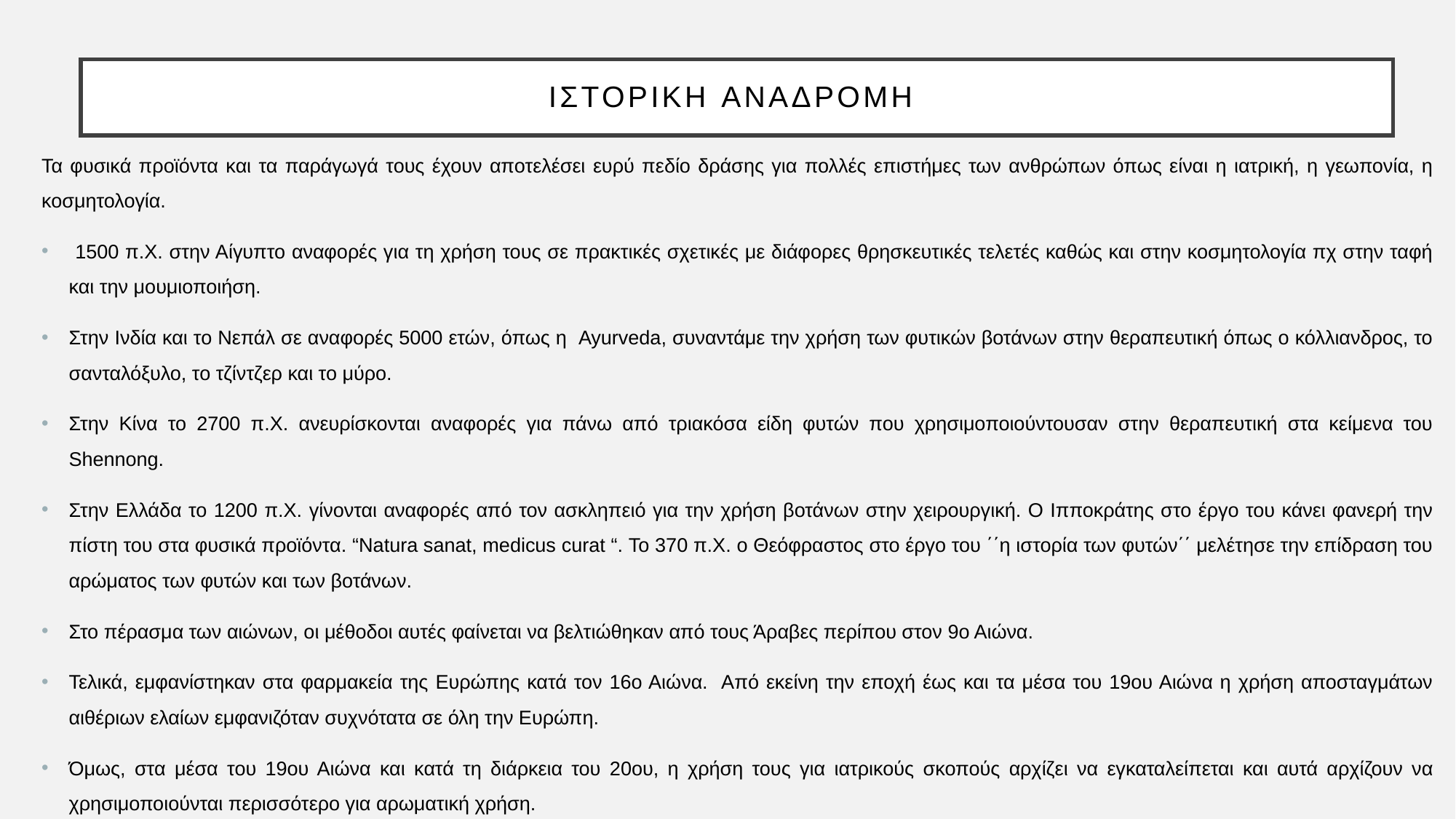

# ΙΣΤΟΡΙΚΗ ΑΝΑΔΡΟΜΗ
Τα φυσικά προϊόντα και τα παράγωγά τους έχουν αποτελέσει ευρύ πεδίο δράσης για πολλές επιστήμες των ανθρώπων όπως είναι η ιατρική, η γεωπονία, η κοσμητολογία.
 1500 π.Χ. στην Αίγυπτο αναφορές για τη χρήση τους σε πρακτικές σχετικές με διάφορες θρησκευτικές τελετές καθώς και στην κοσμητολογία πχ στην ταφή και την μουμιοποιήση.
Στην Ινδία και το Νεπάλ σε αναφορές 5000 ετών, όπως η  Ayurveda, συναντάμε την χρήση των φυτικών βοτάνων στην θεραπευτική όπως ο κόλλιανδρος, το σανταλόξυλο, το τζίντζερ και το μύρο.
Στην Κίνα το 2700 π.Χ. ανευρίσκονται αναφορές για πάνω από τριακόσα είδη φυτών που χρησιμοποιούντουσαν στην θεραπευτική στα κείμενα του Shennong.
Στην Ελλάδα το 1200 π.Χ. γίνονται αναφορές από τον ασκληπειό για την χρήση βοτάνων στην χειρουργική. Ο Ιπποκράτης στο έργο του κάνει φανερή την πίστη του στα φυσικά προϊόντα. “Natura sanat, medicus curat “. Το 370 π.Χ. ο Θεόφραστος στο έργο του ΄΄η ιστορία των φυτών΄΄ μελέτησε την επίδραση του αρώματος των φυτών και των βοτάνων.
Στο πέρασμα των αιώνων, οι μέθοδοι αυτές φαίνεται να βελτιώθηκαν από τους Άραβες περίπου στον 9ο Αιώνα.
Τελικά, εμφανίστηκαν στα φαρμακεία της Ευρώπης κατά τον 16ο Αιώνα.  Από εκείνη την εποχή έως και τα μέσα του 19ου Αιώνα η χρήση αποσταγμάτων αιθέριων ελαίων εμφανιζόταν συχνότατα σε όλη την Ευρώπη.
Όμως, στα μέσα του 19ου Αιώνα και κατά τη διάρκεια του 20ου, η χρήση τους για ιατρικούς σκοπούς αρχίζει να εγκαταλείπεται και αυτά αρχίζουν να χρησιμοποιούνται περισσότερο για αρωματική χρήση.